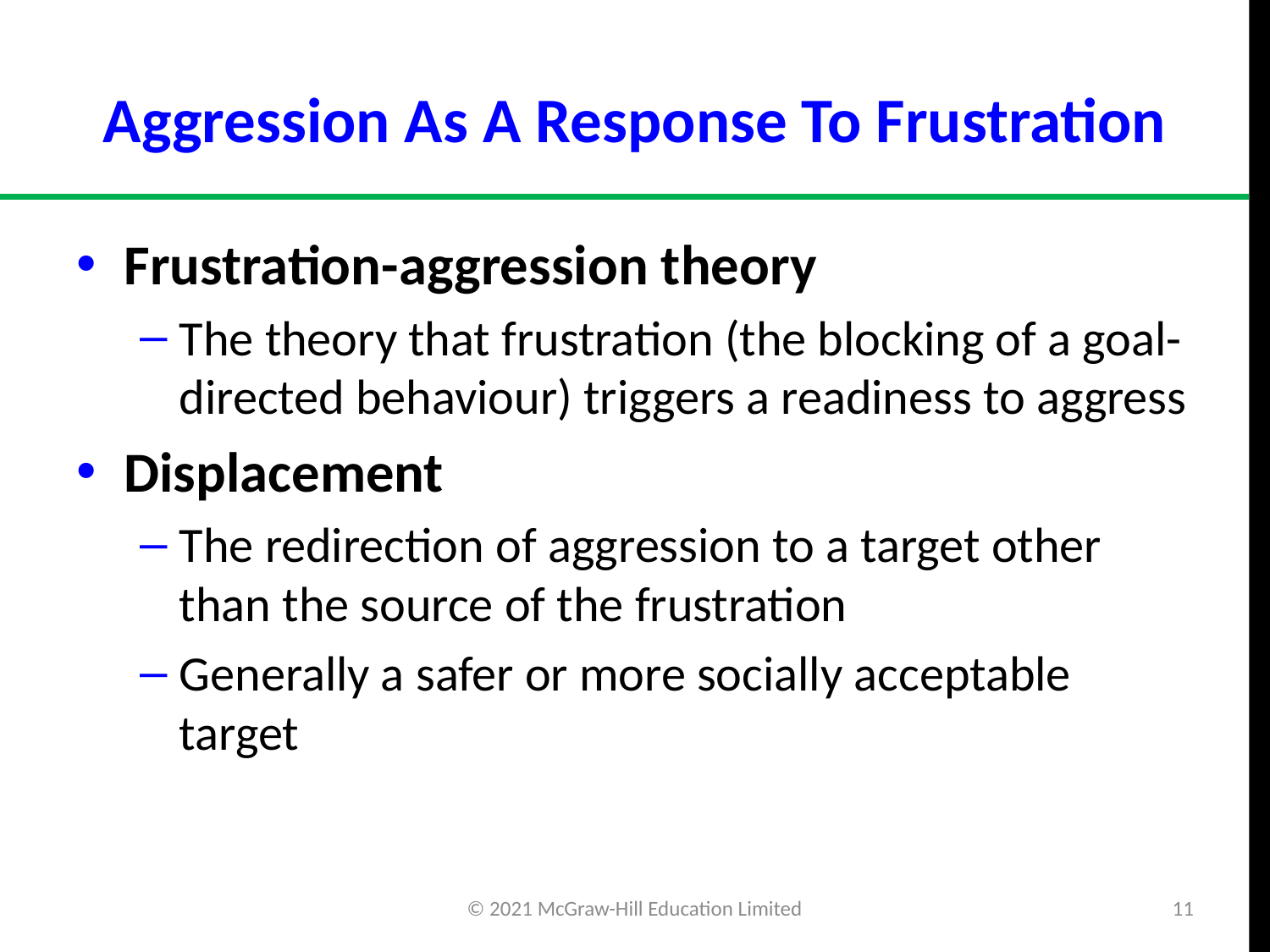

# Aggression As A Response To Frustration
Frustration-aggression theory
The theory that frustration (the blocking of a goal-directed behaviour) triggers a readiness to aggress
Displacement
The redirection of aggression to a target other than the source of the frustration
Generally a safer or more socially acceptable target
© 2021 McGraw-Hill Education Limited
11